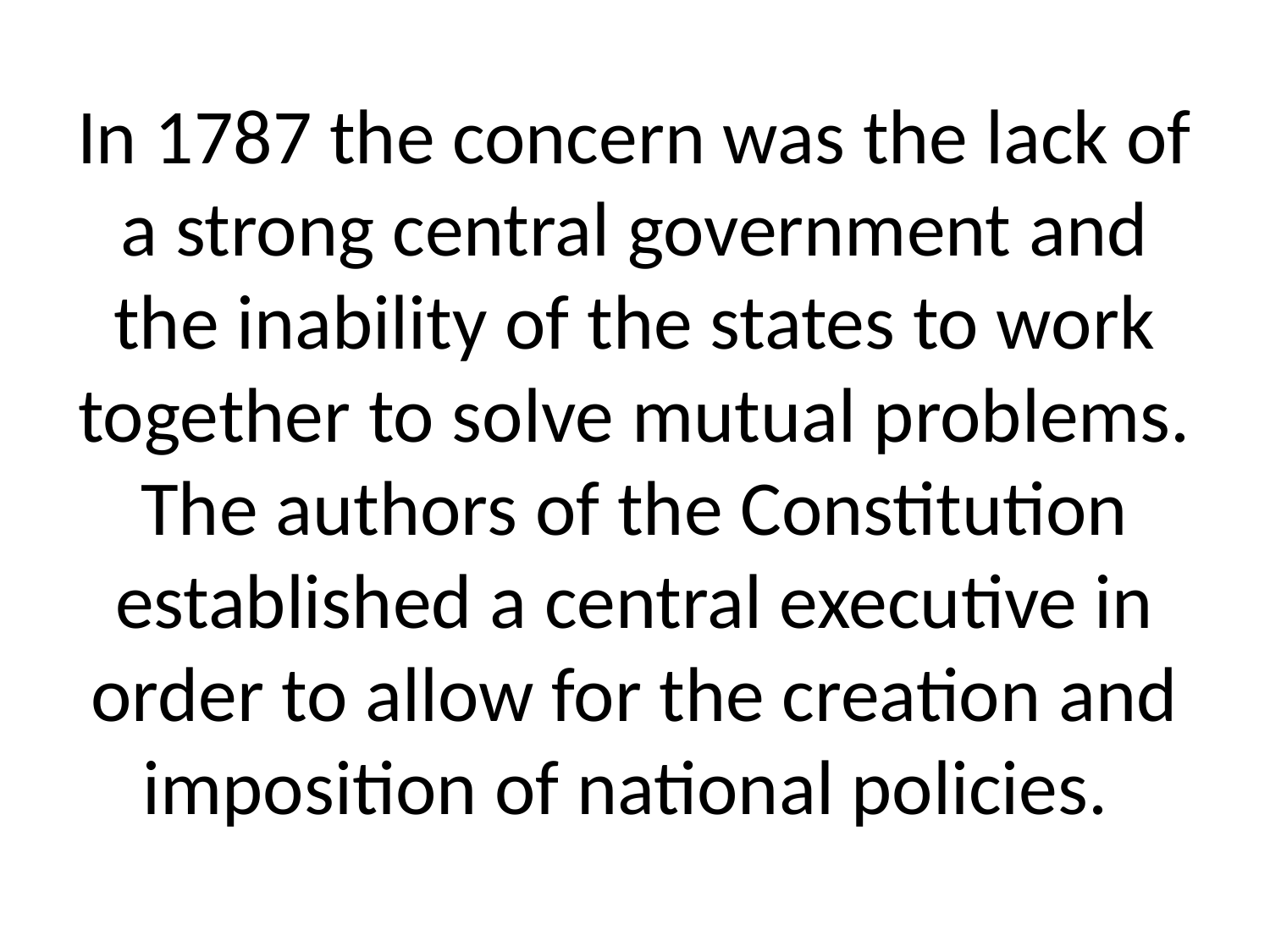

# In 1787 the concern was the lack of a strong central government and the inability of the states to work together to solve mutual problems. The authors of the Constitution established a central executive in order to allow for the creation and imposition of national policies.